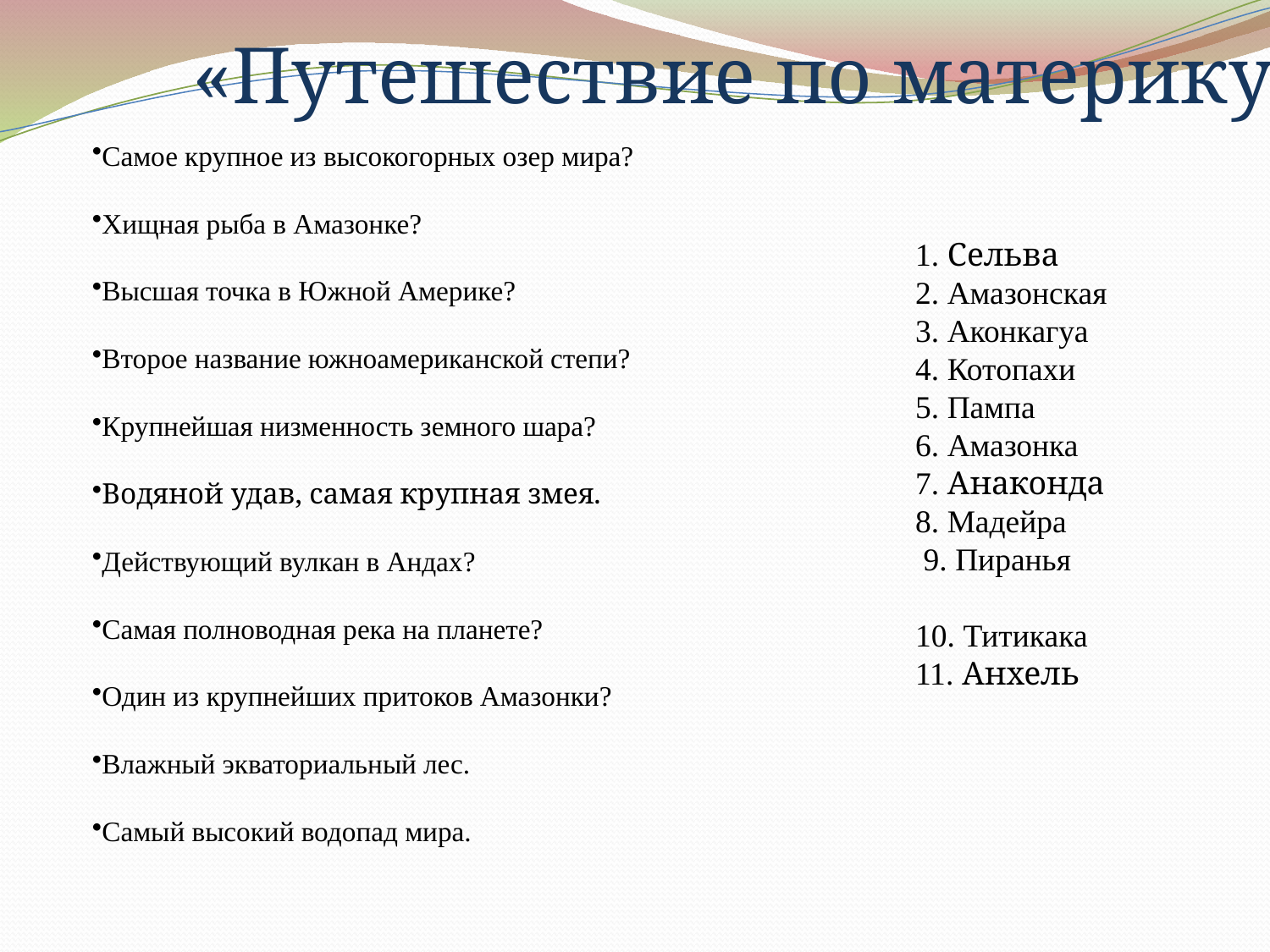

«Путешествие по материку»

Самое крупное из высокогорных озер мира?

Хищная рыба в Амазонке?

Высшая точка в Южной Америке?

Второе название южноамериканской степи?

Крупнейшая низменность земного шара?

Водяной удав, самая крупная змея.

Действующий вулкан в Андах?

Самая полноводная река на планете?

Один из крупнейших притоков Амазонки?

Влажный экваториальный лес.

Самый высокий водопад мира.

1. Сельва
2. Амазонская
3. Аконкагуа
4. Котопахи
5. Пампа
6. Амазонка
7. Анаконда
8. Мадейра
 9. Пиранья
10. Титикака
11. Анхель